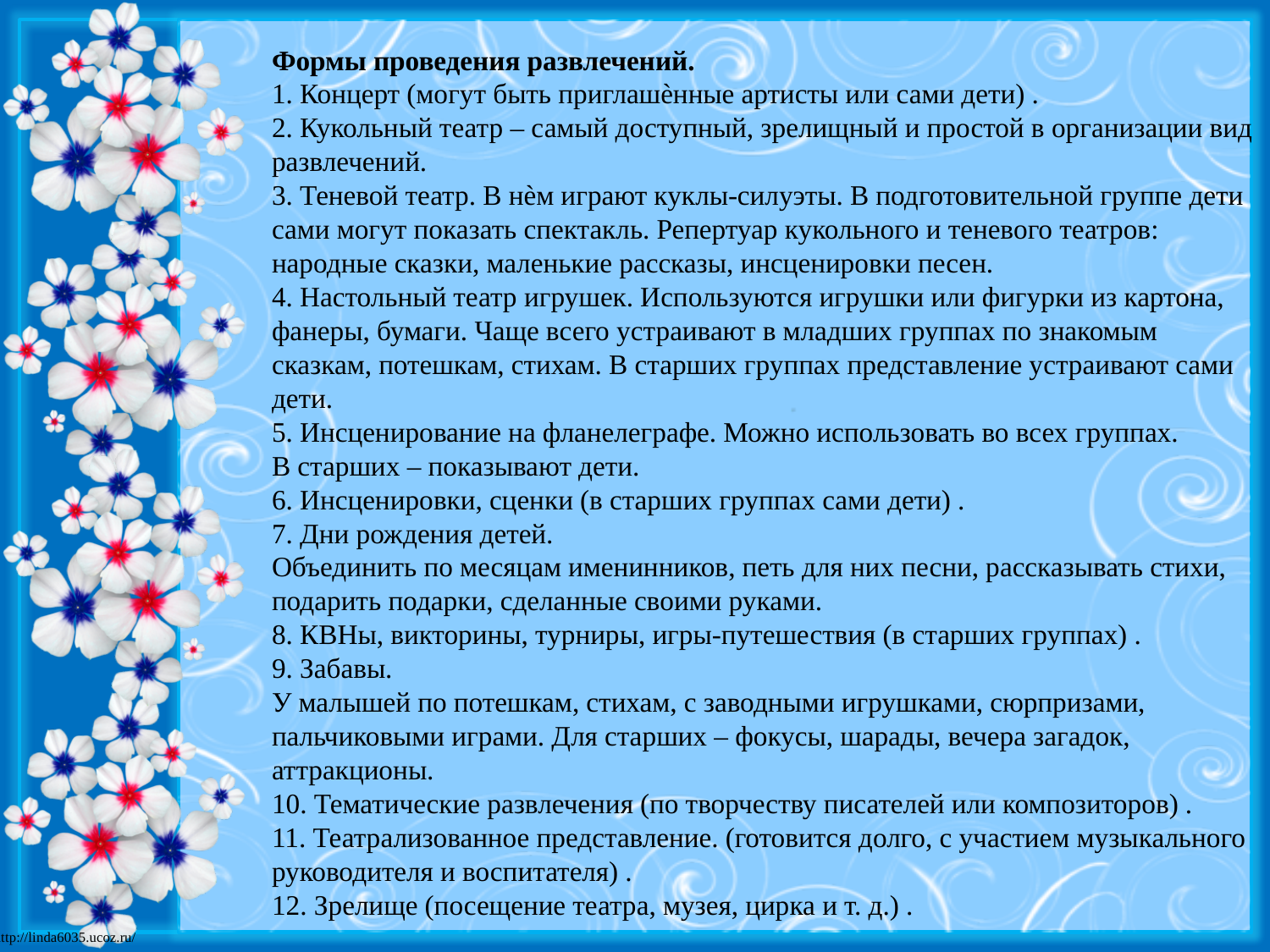

Формы проведения развлечений.
1. Концерт (могут быть приглашѐнные артисты или сами дети) .
2. Кукольный театр – самый доступный, зрелищный и простой в организации вид развлечений.
3. Теневой театр. В нѐм играют куклы-силуэты. В подготовительной группе дети сами могут показать спектакль. Репертуар кукольного и теневого театров: народные сказки, маленькие рассказы, инсценировки песен.
4. Настольный театр игрушек. Используются игрушки или фигурки из картона, фанеры, бумаги. Чаще всего устраивают в младших группах по знакомым сказкам, потешкам, стихам. В старших группах представление устраивают сами дети.
5. Инсценирование на фланелеграфе. Можно использовать во всех группах.
В старших – показывают дети.
6. Инсценировки, сценки (в старших группах сами дети) .
7. Дни рождения детей.
Объединить по месяцам именинников, петь для них песни, рассказывать стихи, подарить подарки, сделанные своими руками.
8. КВНы, викторины, турниры, игры-путешествия (в старших группах) .
9. Забавы.
У малышей по потешкам, стихам, с заводными игрушками, сюрпризами, пальчиковыми играми. Для старших – фокусы, шарады, вечера загадок, аттракционы.
10. Тематические развлечения (по творчеству писателей или композиторов) .
11. Театрализованное представление. (готовится долго, с участием музыкального руководителя и воспитателя) .
12. Зрелище (посещение театра, музея, цирка и т. д.) .